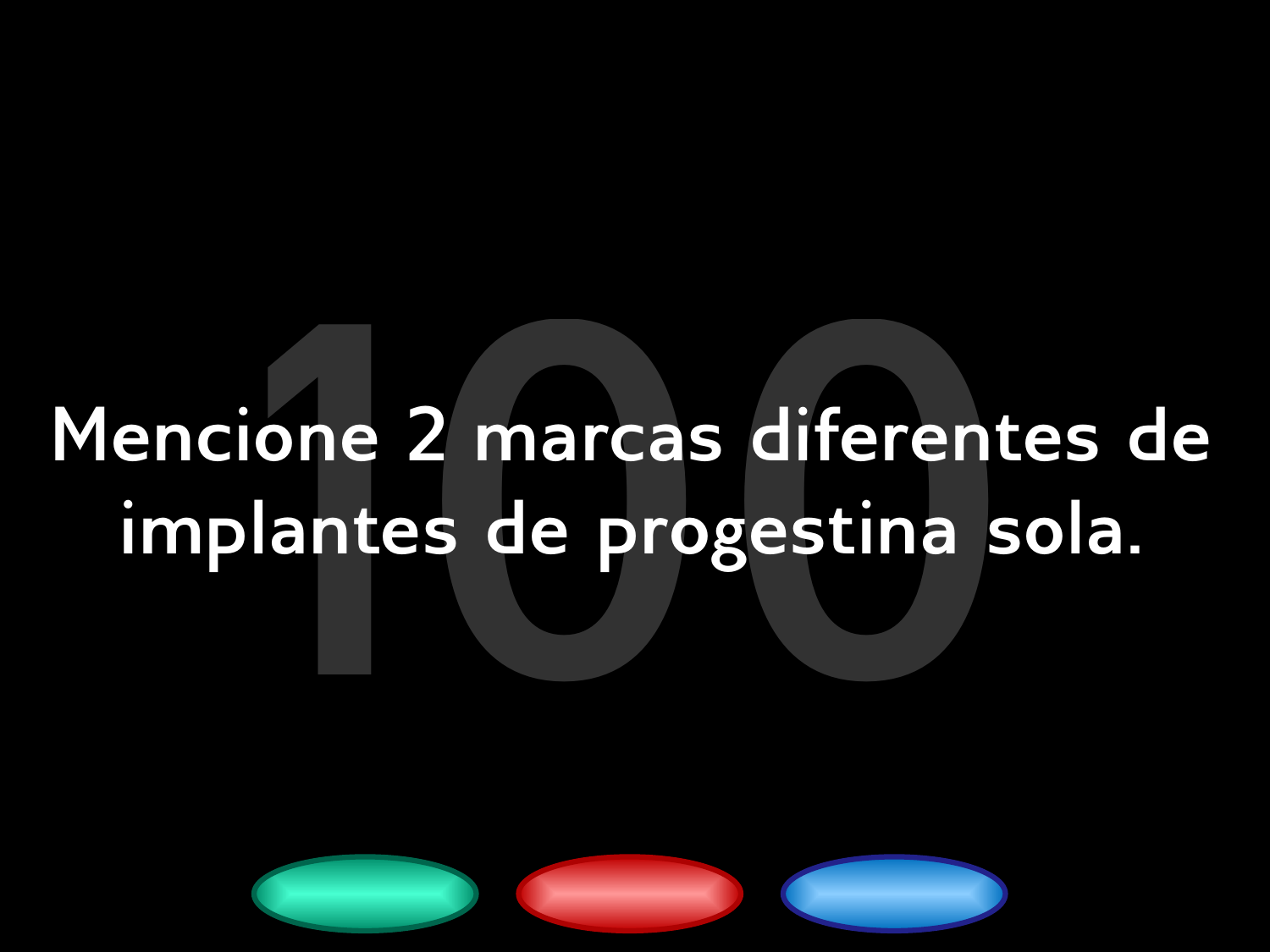

100
Mencione 2 marcas diferentes de implantes de progestina sola.

18